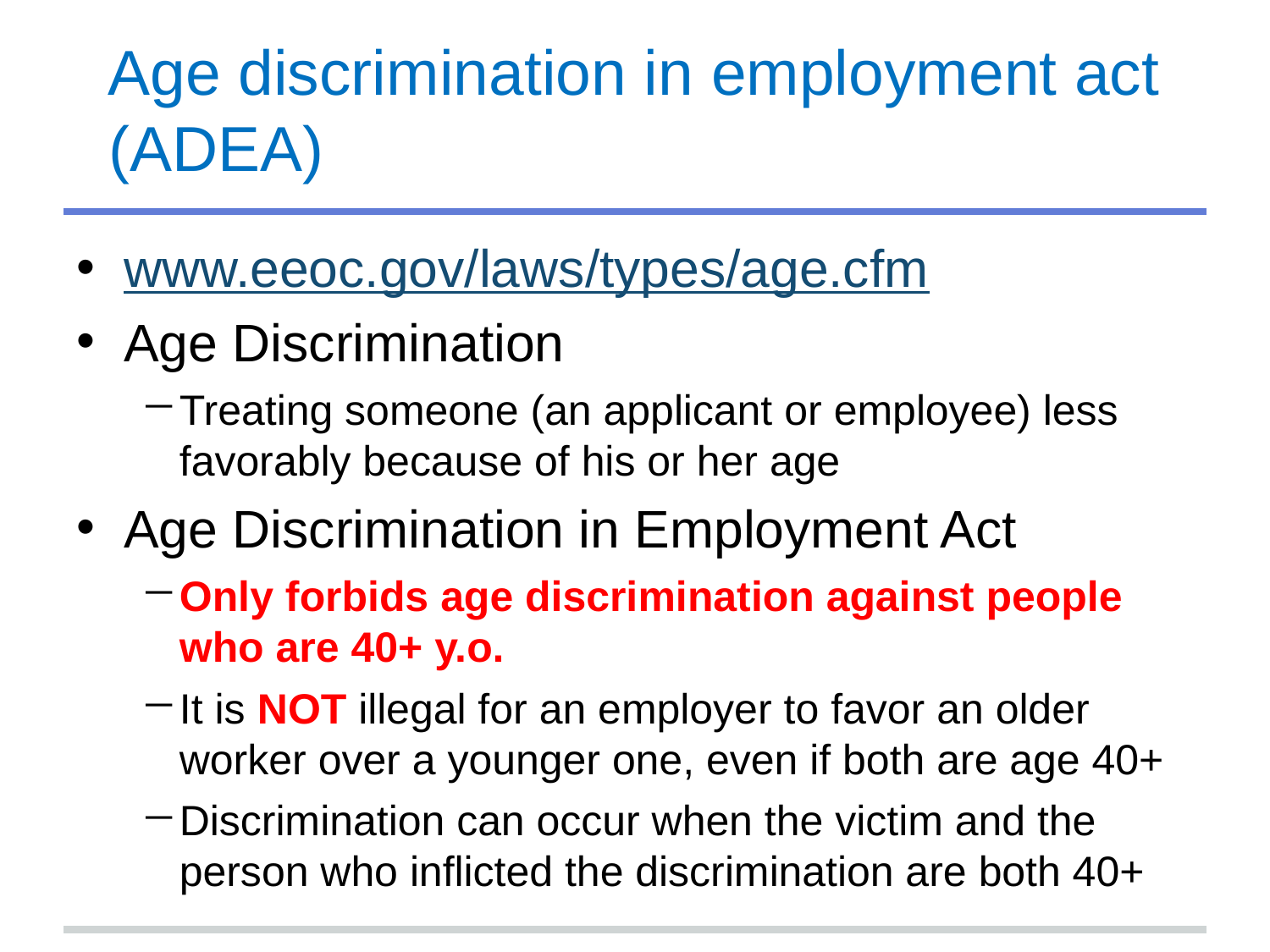

# Age discrimination in employment act (ADEA)
www.eeoc.gov/laws/types/age.cfm
Age Discrimination
Treating someone (an applicant or employee) less favorably because of his or her age
Age Discrimination in Employment Act
Only forbids age discrimination against people who are 40+ y.o.
It is NOT illegal for an employer to favor an older worker over a younger one, even if both are age 40+
Discrimination can occur when the victim and the person who inflicted the discrimination are both 40+